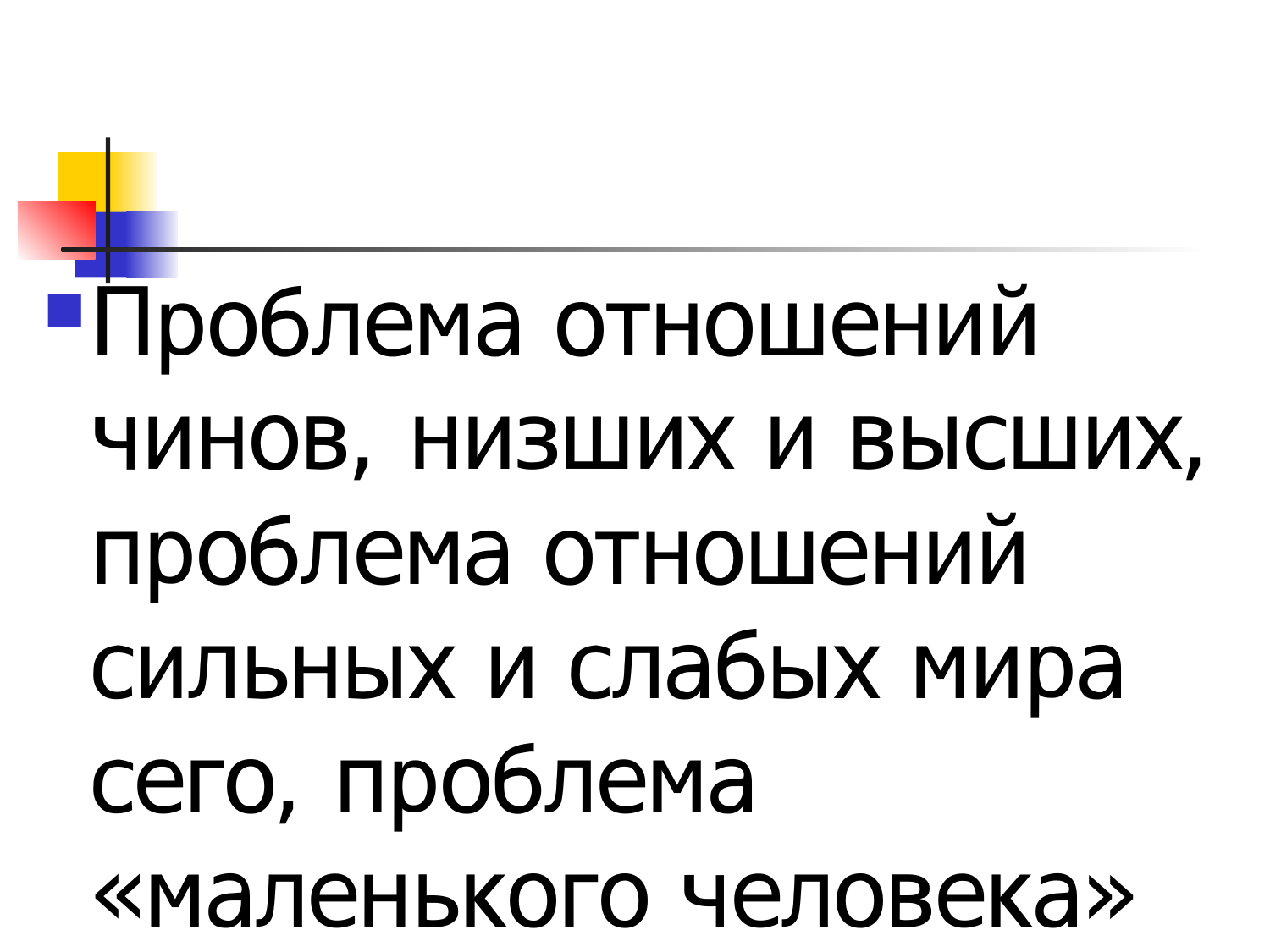

Проблема отношений чинов, низших и высших, проблема отношений сильных и слабых мира сего, проблема «маленького человека»